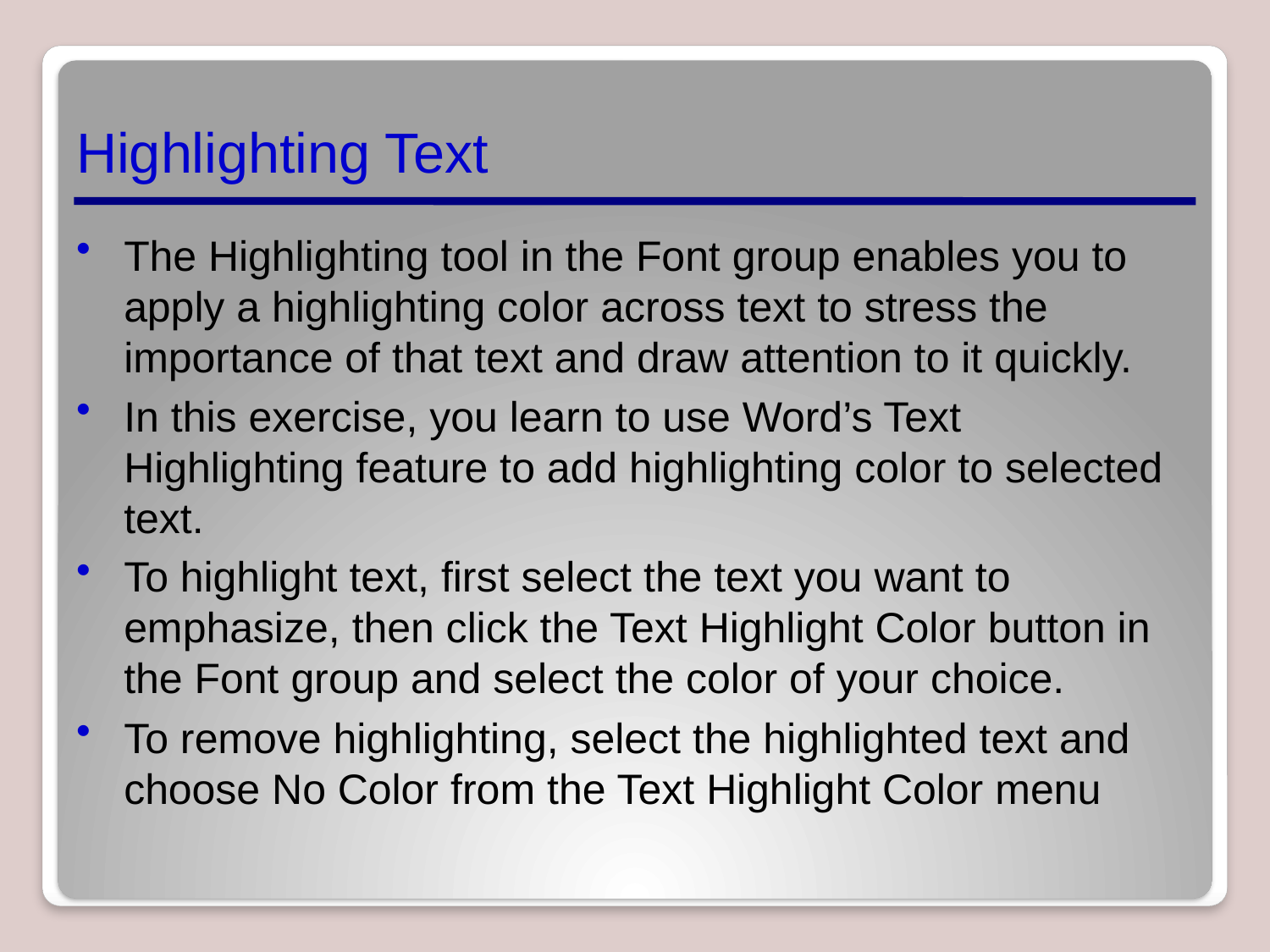

# Highlighting Text
The Highlighting tool in the Font group enables you to apply a highlighting color across text to stress the importance of that text and draw attention to it quickly.
In this exercise, you learn to use Word’s Text Highlighting feature to add highlighting color to selected text.
To highlight text, first select the text you want to emphasize, then click the Text Highlight Color button in the Font group and select the color of your choice.
To remove highlighting, select the highlighted text and choose No Color from the Text Highlight Color menu